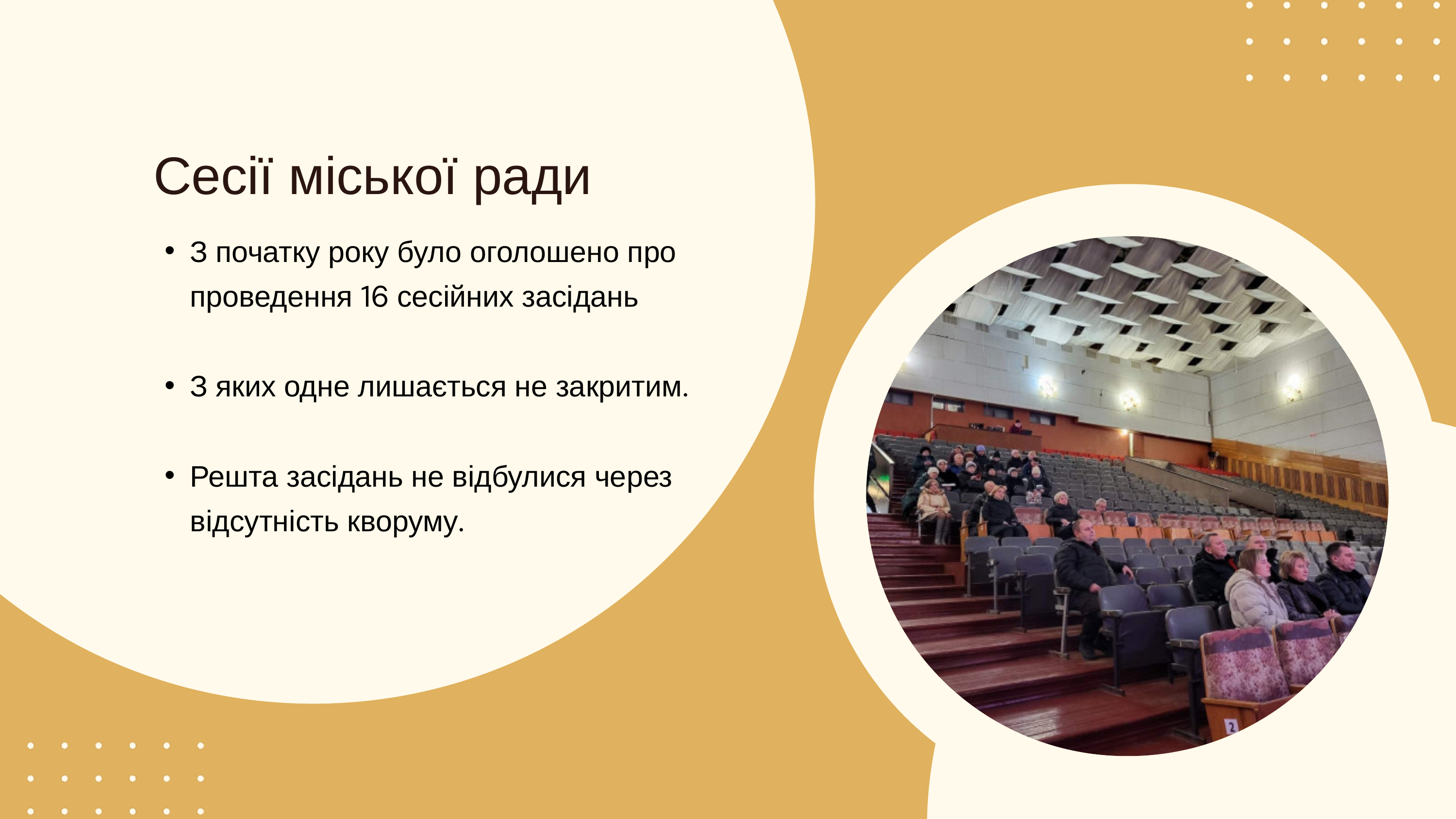

Сесії міської ради

З початку року було оголошено про проведення 16 сесійних засідань

З яких одне лишається не закритим.

Решта засідань не відбулися через відсутність кворуму.